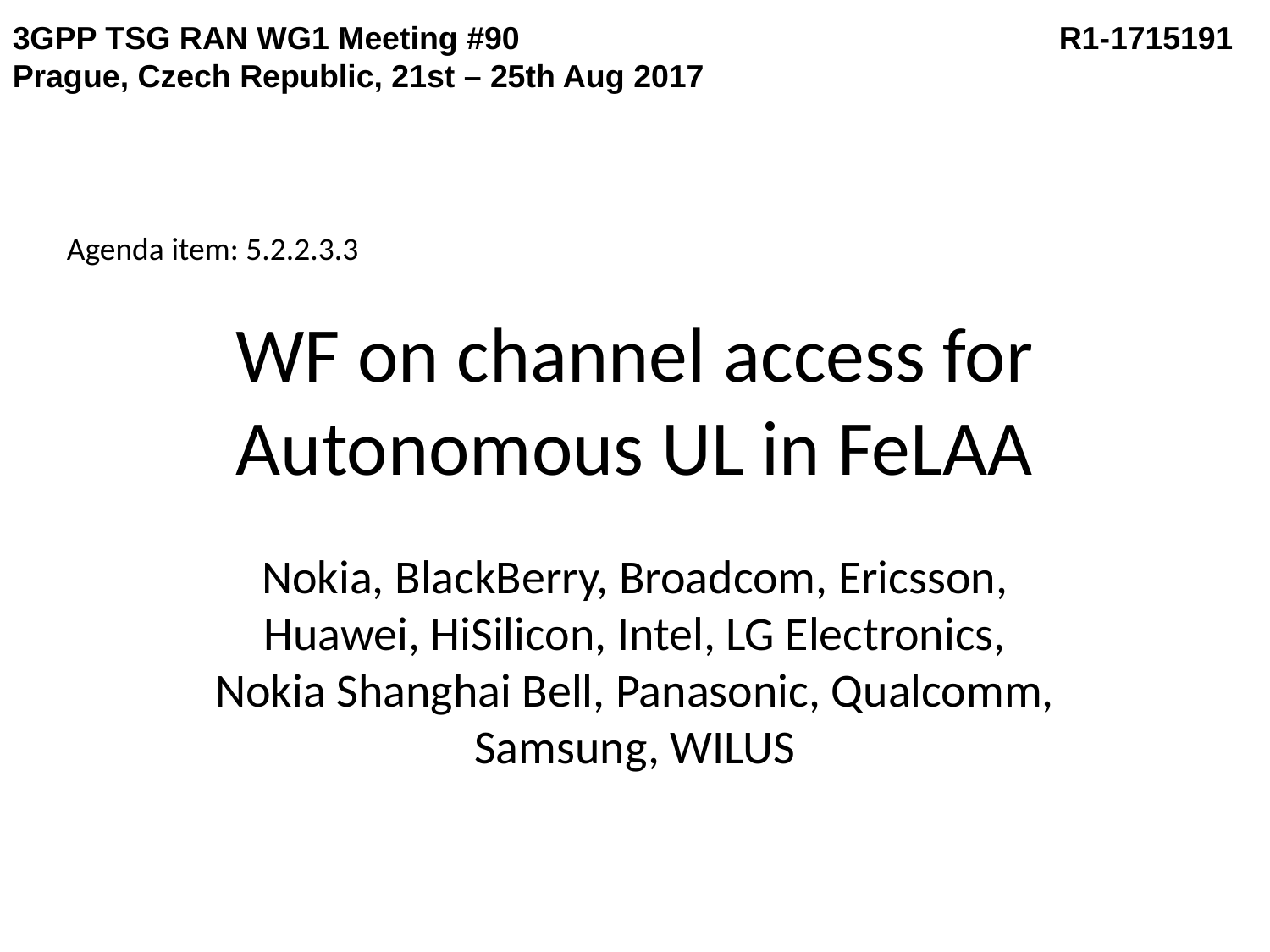

3GPP TSG RAN WG1 Meeting #90	R1-1715191
Prague, Czech Republic, 21st – 25th Aug 2017
Agenda item: 5.2.2.3.3
# WF on channel access for Autonomous UL in FeLAA
Nokia, BlackBerry, Broadcom, Ericsson, Huawei, HiSilicon, Intel, LG Electronics, Nokia Shanghai Bell, Panasonic, Qualcomm, Samsung, WILUS